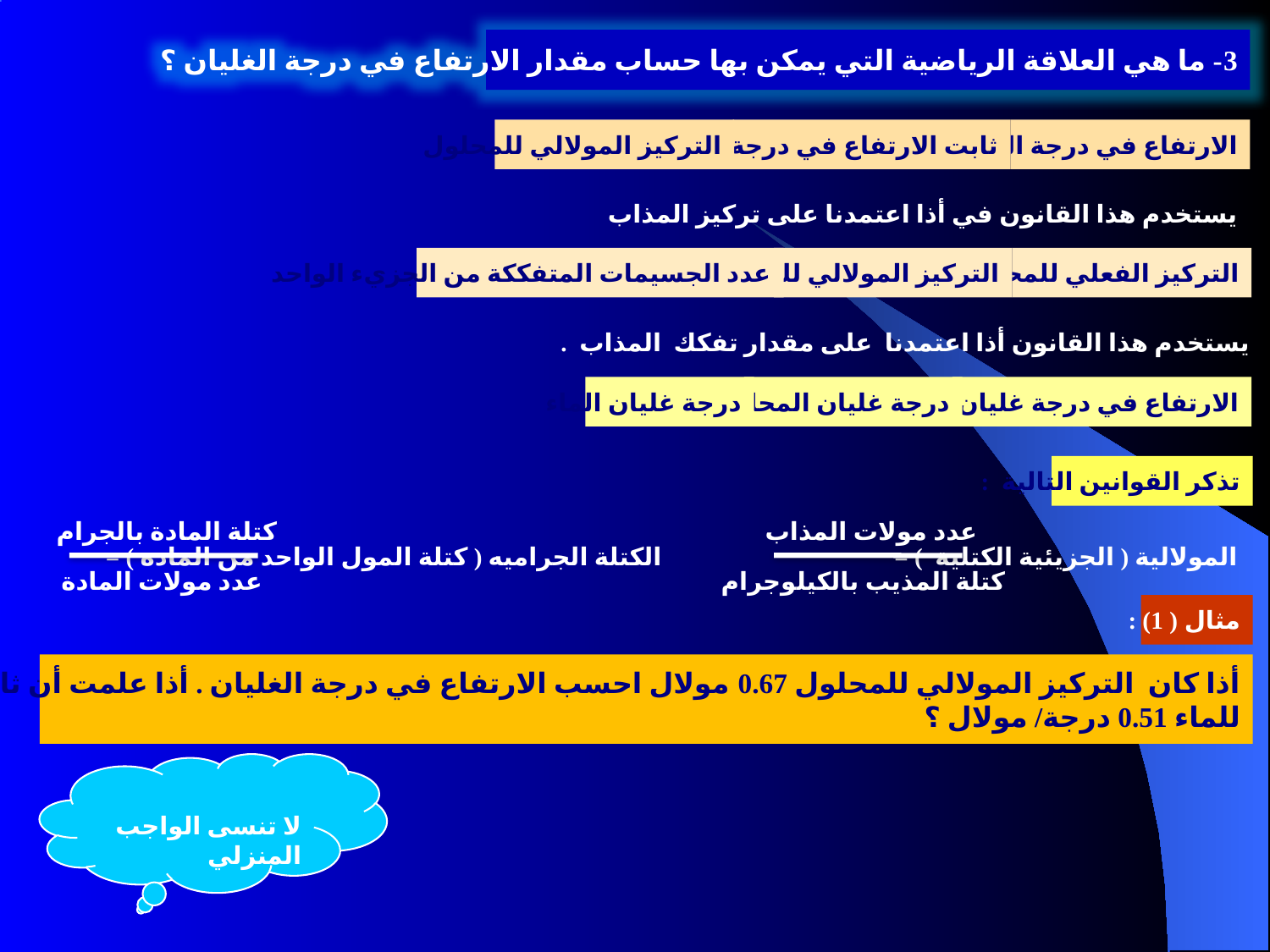

3- ما هي العلاقة الرياضية التي يمكن بها حساب مقدار الارتفاع في درجة الغليان ؟
التركيز المولالي للمحلول
ثابت الارتفاع في درجة الغليان  X
الارتفاع في درجة الغليان =
يستخدم هذا القانون في أذا اعتمدنا على تركيز المذاب
عدد الجسيمات المتفككة من الجزيء الواحد
التركيز المولالي للمحلول X
التركيز الفعلي للمحلول  =
يستخدم هذا القانون أذا اعتمدنا  على مقدار تفكك  المذاب  .
درجة غليان الماء
درجة غليان المحلول   -
الارتفاع في درجة غليان المحلول =
تذكر القوانين التالية  :
كتلة المادة بالجرام
عدد مولات المذاب
الكتلة الجراميه ( كتلة المول الواحد من المادة ) =
المولالية ( الجزيئية الكتلية  ) =
عدد مولات المادة
كتلة المذيب بالكيلوجرام
مثال ( 1) :
أذا كان  التركيز المولالي للمحلول 0.67 مولال احسب الارتفاع في درجة الغليان . أذا علمت أن ثابت الارتفاع في درجة الغليان
للماء 0.51 درجة/ مولال ؟

لا تنسى الواجب المنزلي